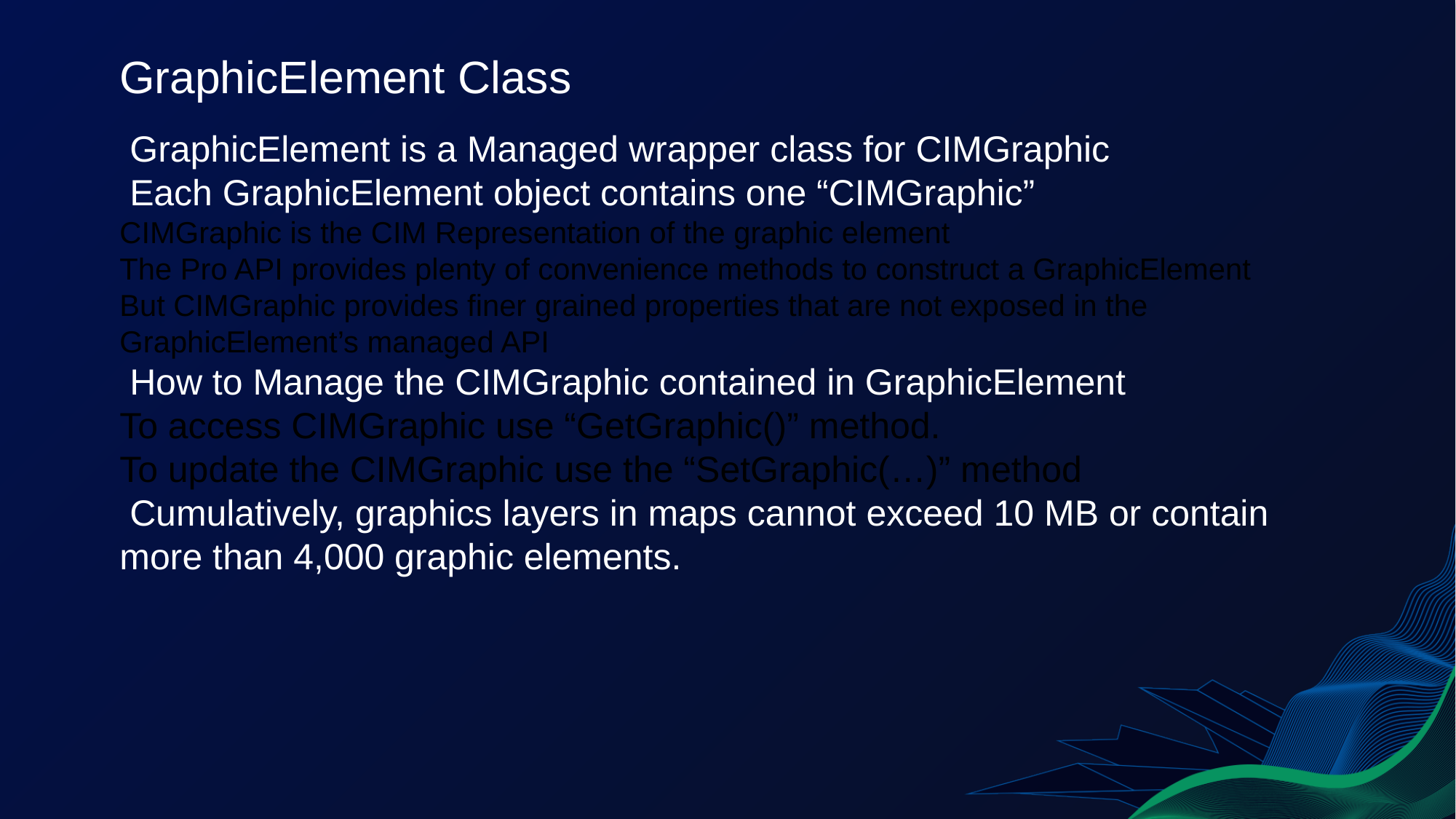

GraphicElement Class
 GraphicElement is a Managed wrapper class for CIMGraphic
 Each GraphicElement object contains one “CIMGraphic”
CIMGraphic is the CIM Representation of the graphic element
The Pro API provides plenty of convenience methods to construct a GraphicElement
But CIMGraphic provides finer grained properties that are not exposed in the GraphicElement’s managed API
 How to Manage the CIMGraphic contained in GraphicElement
To access CIMGraphic use “GetGraphic()” method.
To update the CIMGraphic use the “SetGraphic(…)” method
 Cumulatively, graphics layers in maps cannot exceed 10 MB or contain more than 4,000 graphic elements.